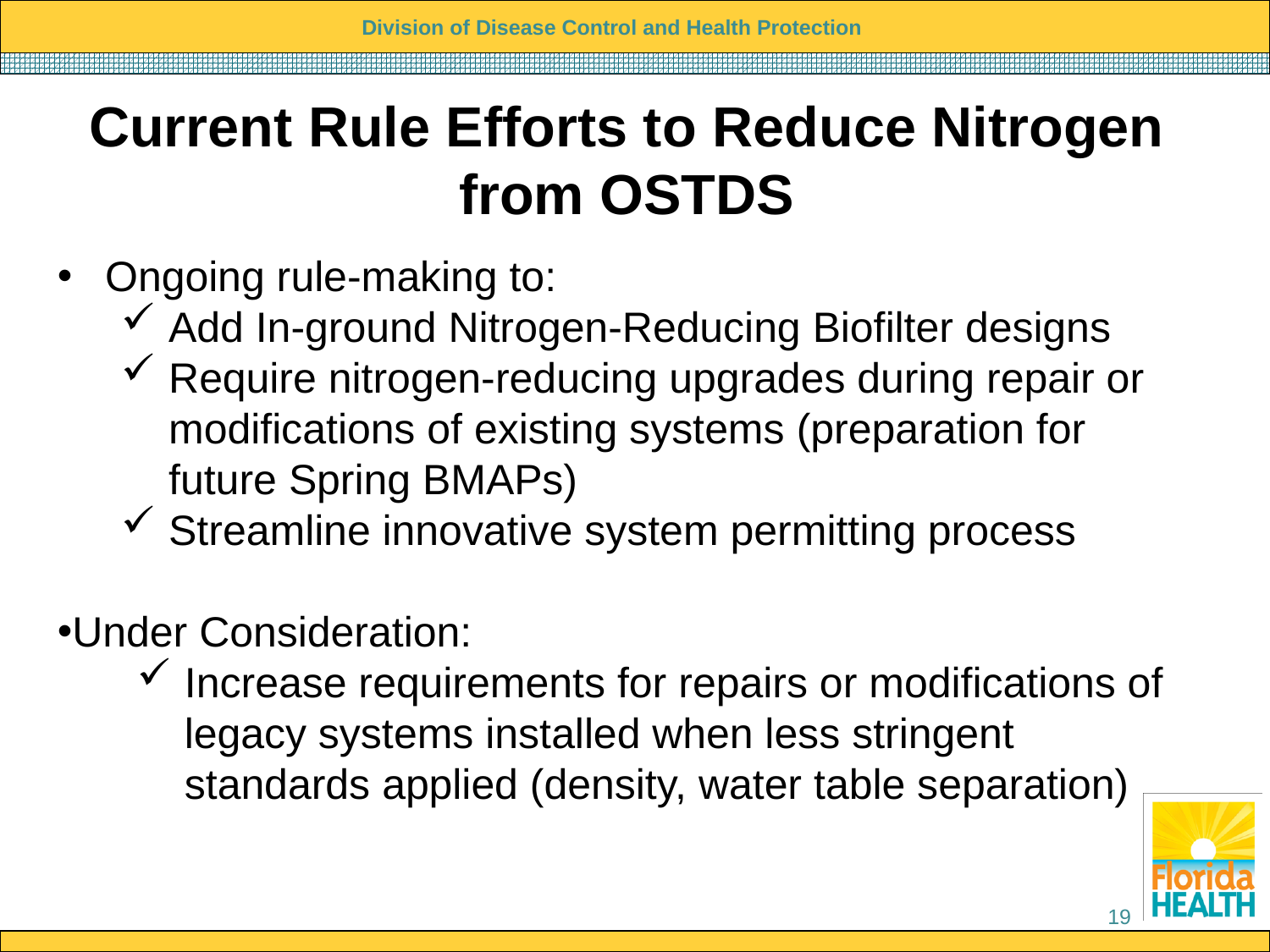

Current Rule Efforts to Reduce Nitrogen from OSTDS
Ongoing rule-making to:
Add In-ground Nitrogen-Reducing Biofilter designs
Require nitrogen-reducing upgrades during repair or modifications of existing systems (preparation for future Spring BMAPs)
Streamline innovative system permitting process

Under Consideration:
Increase requirements for repairs or modifications of legacy systems installed when less stringent standards applied (density, water table separation)